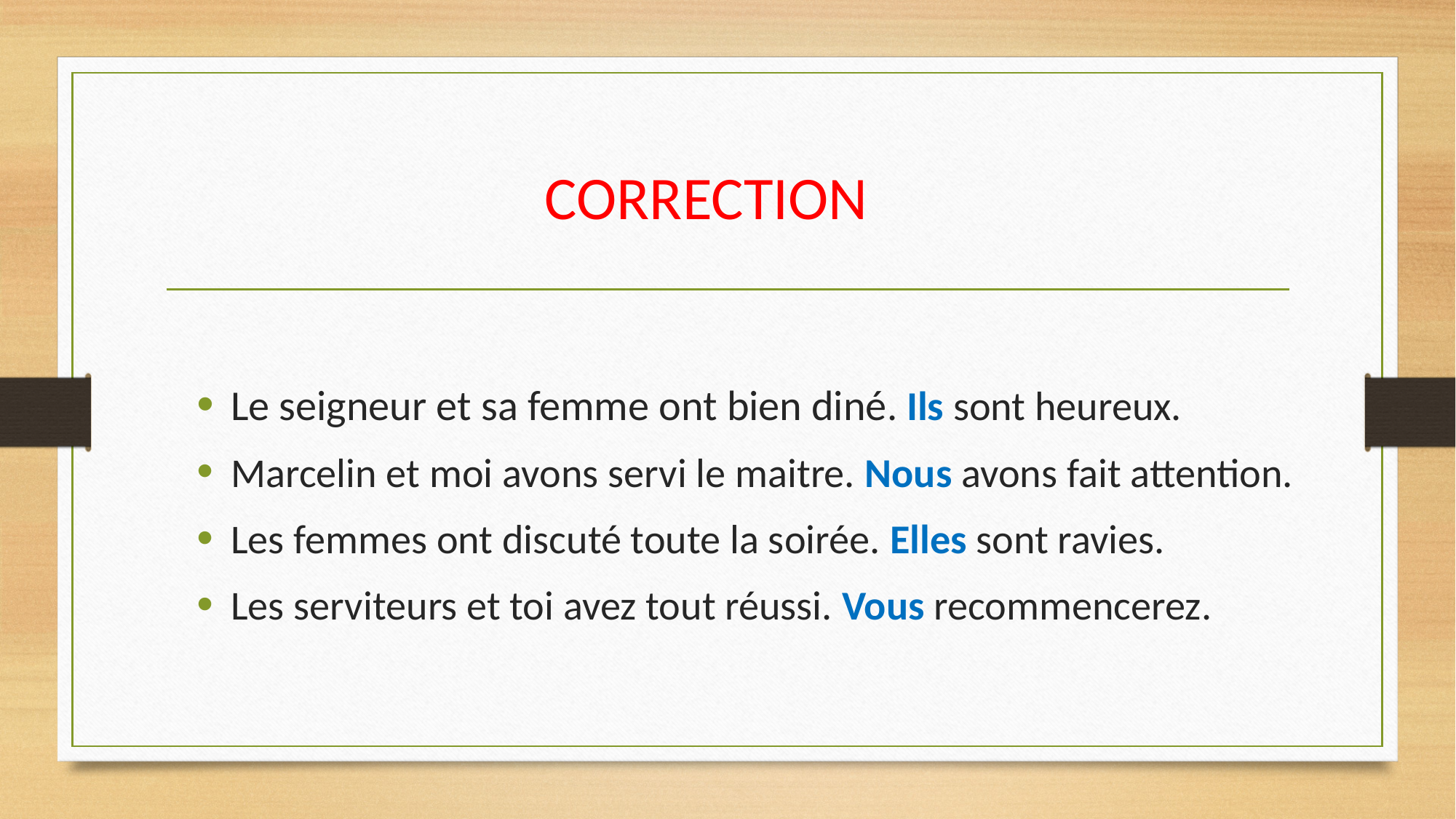

# CORRECTION

Le seigneur et sa femme ont bien diné. Ils sont heureux.
Marcelin et moi avons servi le maitre. Nous avons fait attention.
Les femmes ont discuté toute la soirée. Elles sont ravies.
Les serviteurs et toi avez tout réussi. Vous recommencerez.